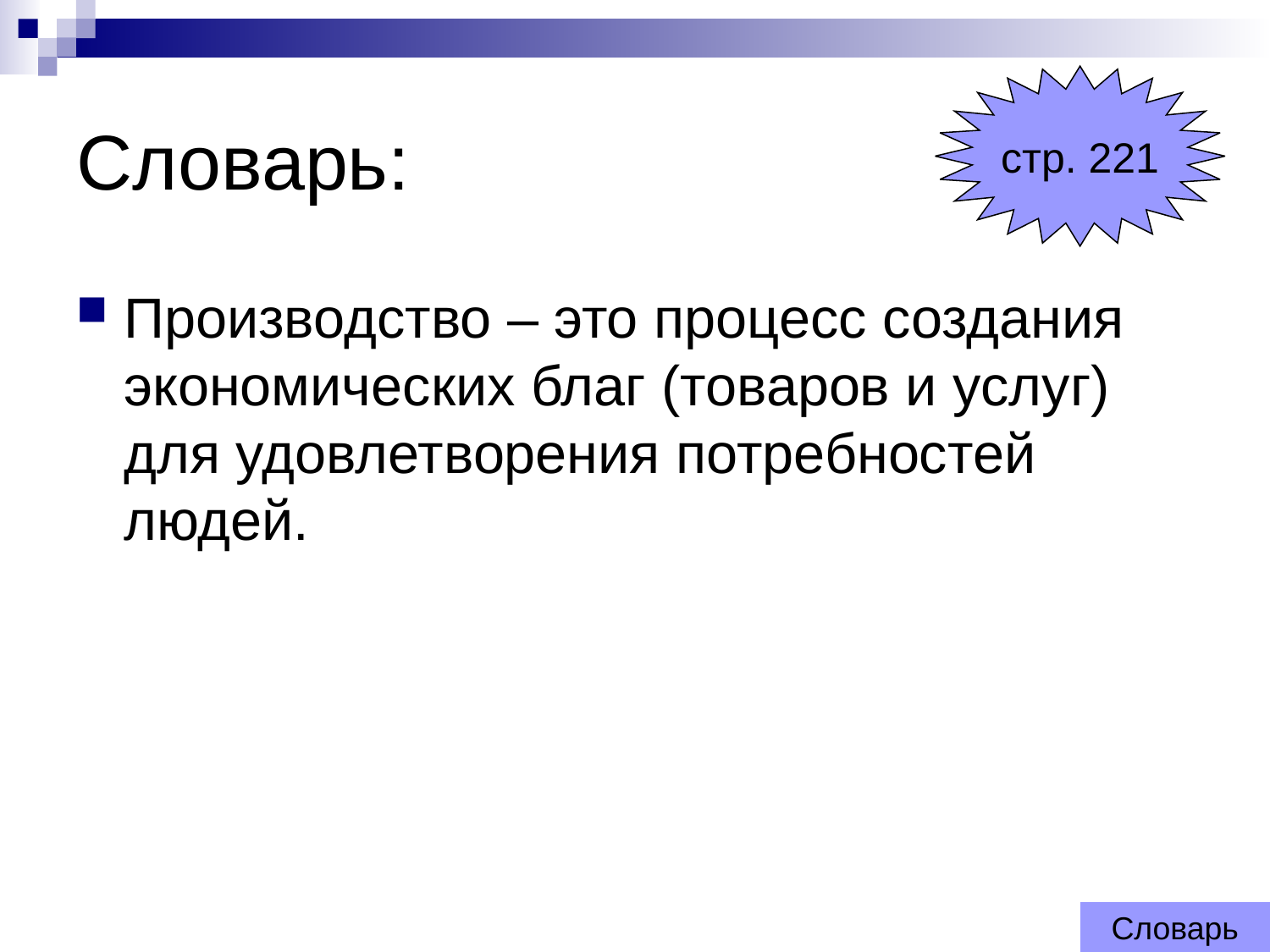

# Словарь:
стр. 221
Производство – это процесс создания экономических благ (товаров и услуг) для удовлетворения потребностей людей.
Словарь